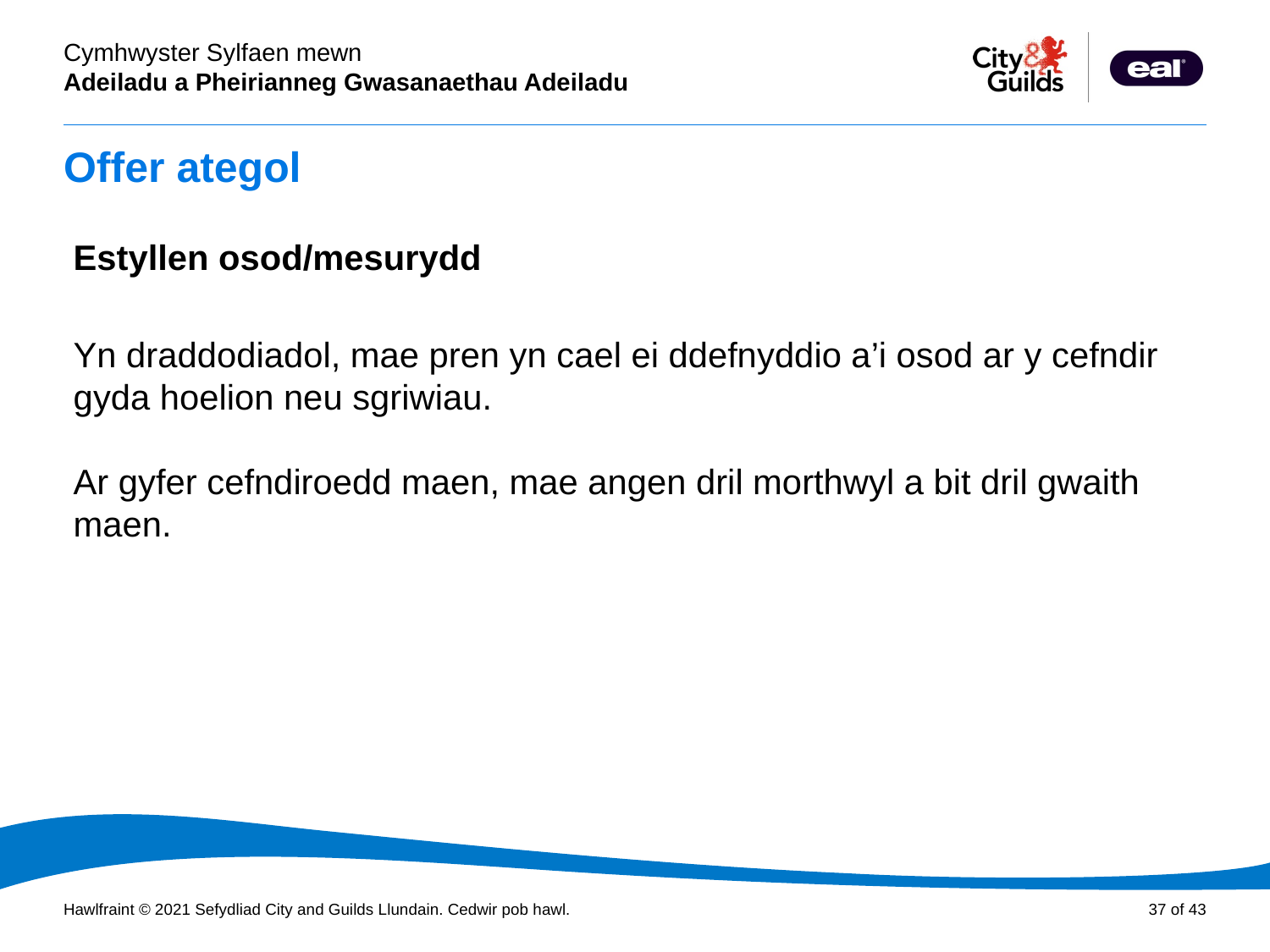

# Offer ategol
Estyllen osod/mesurydd

Yn draddodiadol, mae pren yn cael ei ddefnyddio a’i osod ar y cefndir gyda hoelion neu sgriwiau.

Ar gyfer cefndiroedd maen, mae angen dril morthwyl a bit dril gwaith maen.